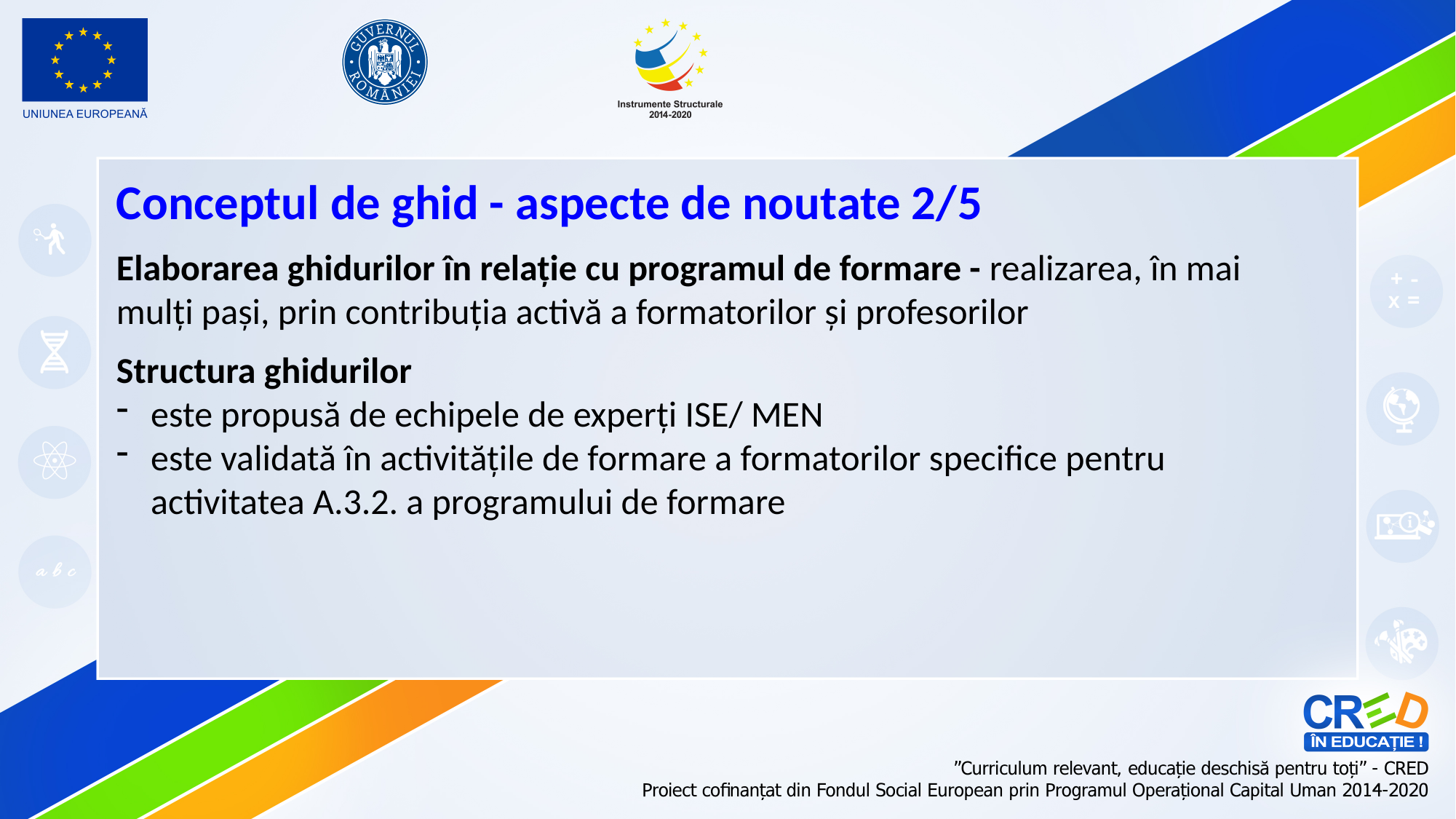

Conceptul de ghid - aspecte de noutate 2/5
Elaborarea ghidurilor în relație cu programul de formare - realizarea, în mai mulți pași, prin contribuția activă a formatorilor și profesorilor
Structura ghidurilor
este propusă de echipele de experți ISE/ MEN
este validată în activitățile de formare a formatorilor specifice pentru activitatea A.3.2. a programului de formare

”Curriculum relevant, educație deschisă pentru toți” - CRED
Proiect cofinanțat din Fondul Social European prin Programul Operațional Capital Uman 2014-2020